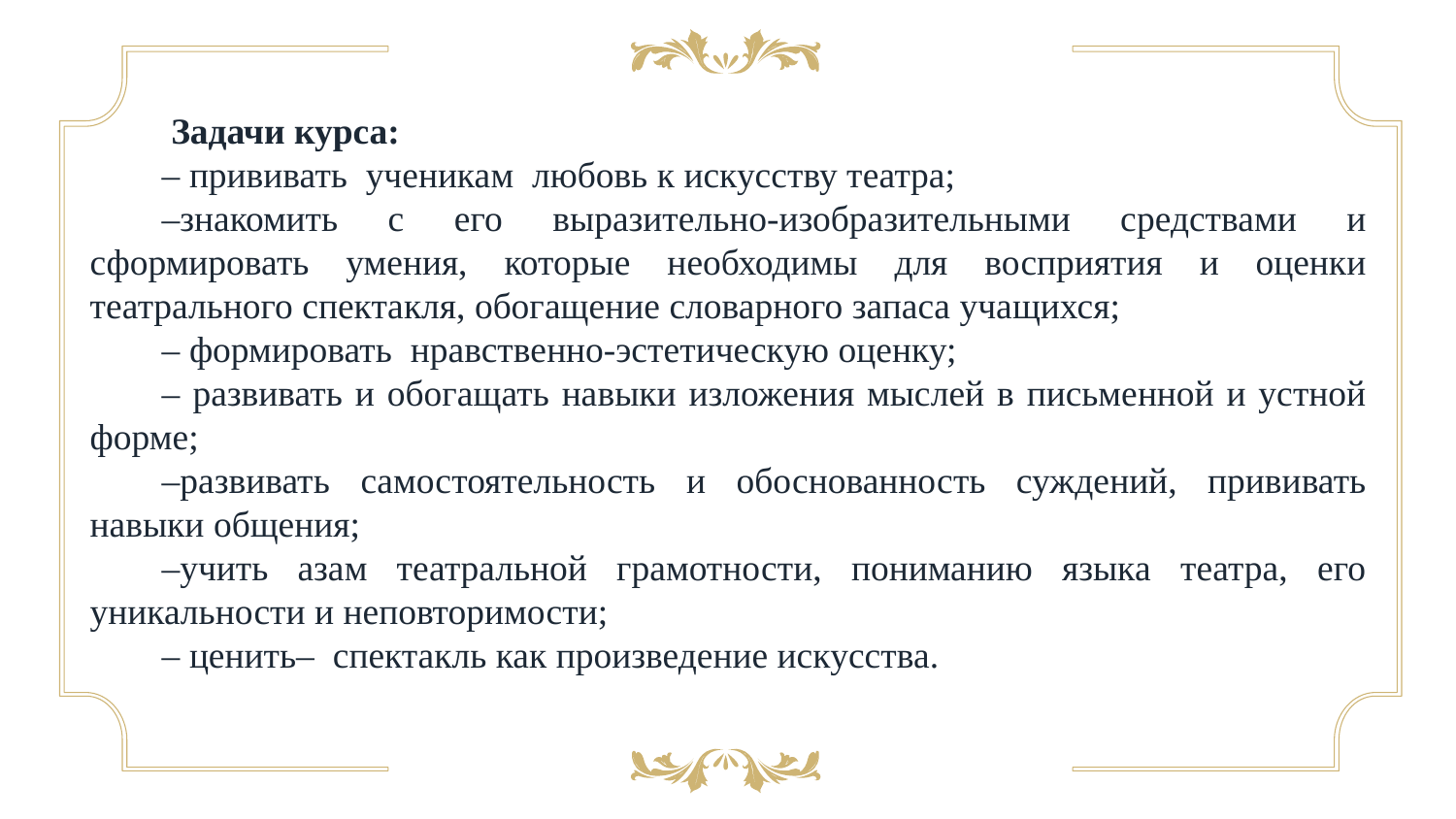

Задачи курса:
– прививать  ученикам  любовь к искусству театра;
–знакомить с его выразительно-изобразительными средствами и сформировать умения, которые необходимы для восприятия и оценки театрального спектакля, обогащение словарного запаса учащихся;
– формировать  нравственно-эстетическую оценку;
– развивать и обогащать навыки изложения мыслей в письменной и устной форме;
–развивать самостоятельность и обоснованность суждений, прививать навыки общения;
–учить азам театральной грамотности, пониманию языка театра, его уникальности и неповторимости;
– ценить–  спектакль как произведение искусства.